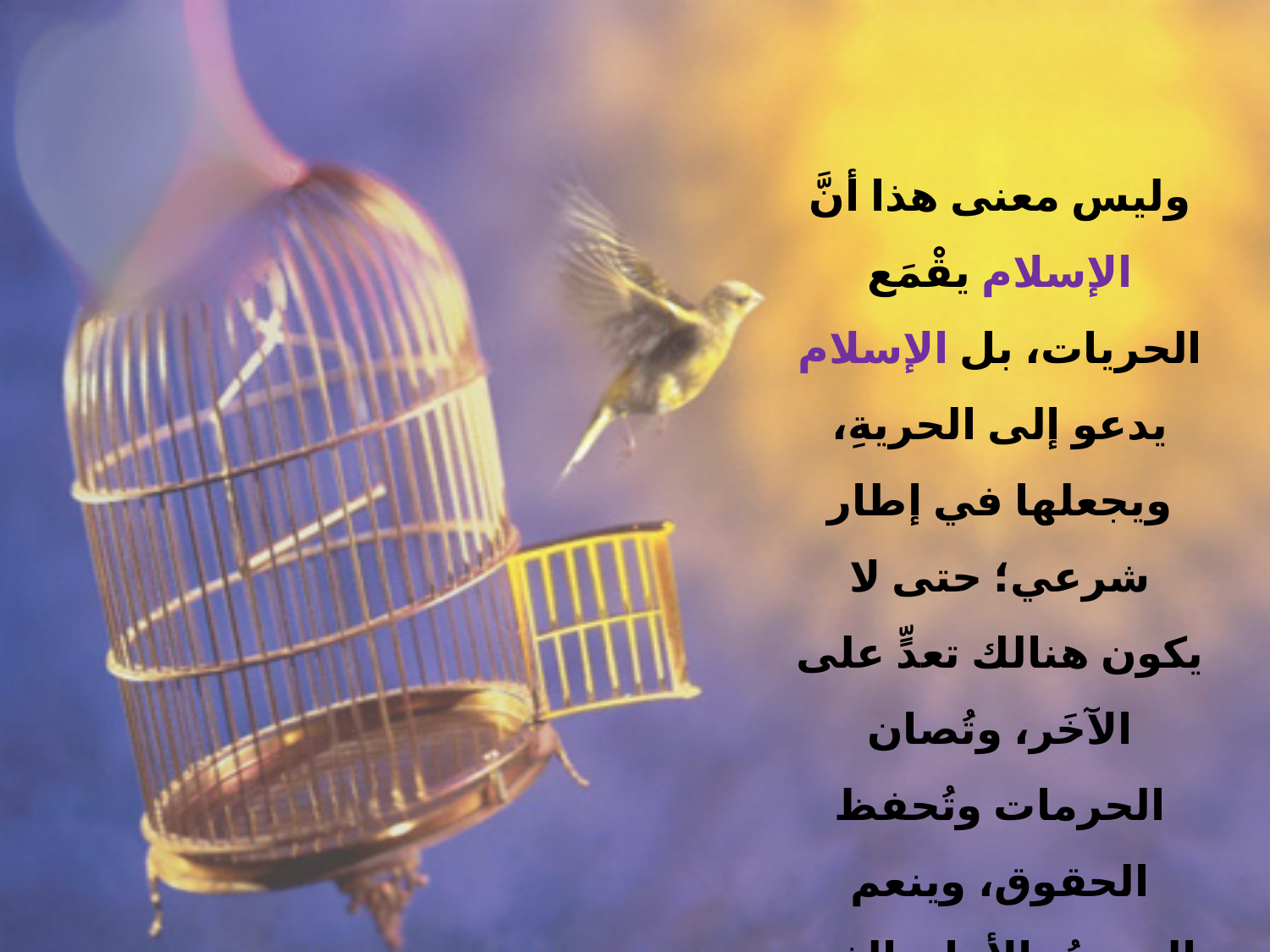

وليس معنى هذا أنَّ الإسلام يقْمَع الحريات، بل الإسلام يدعو إلى الحريةِ، ويجعلها في إطار شرعي؛ حتى لا يكون هنالك تعدٍّ على الآخَر، وتُصان الحرمات وتُحفظ الحقوق، وينعم الجميعُ بالأمان الذي حقَّقه الإسلام، وغير ذلك الكثير والكثير